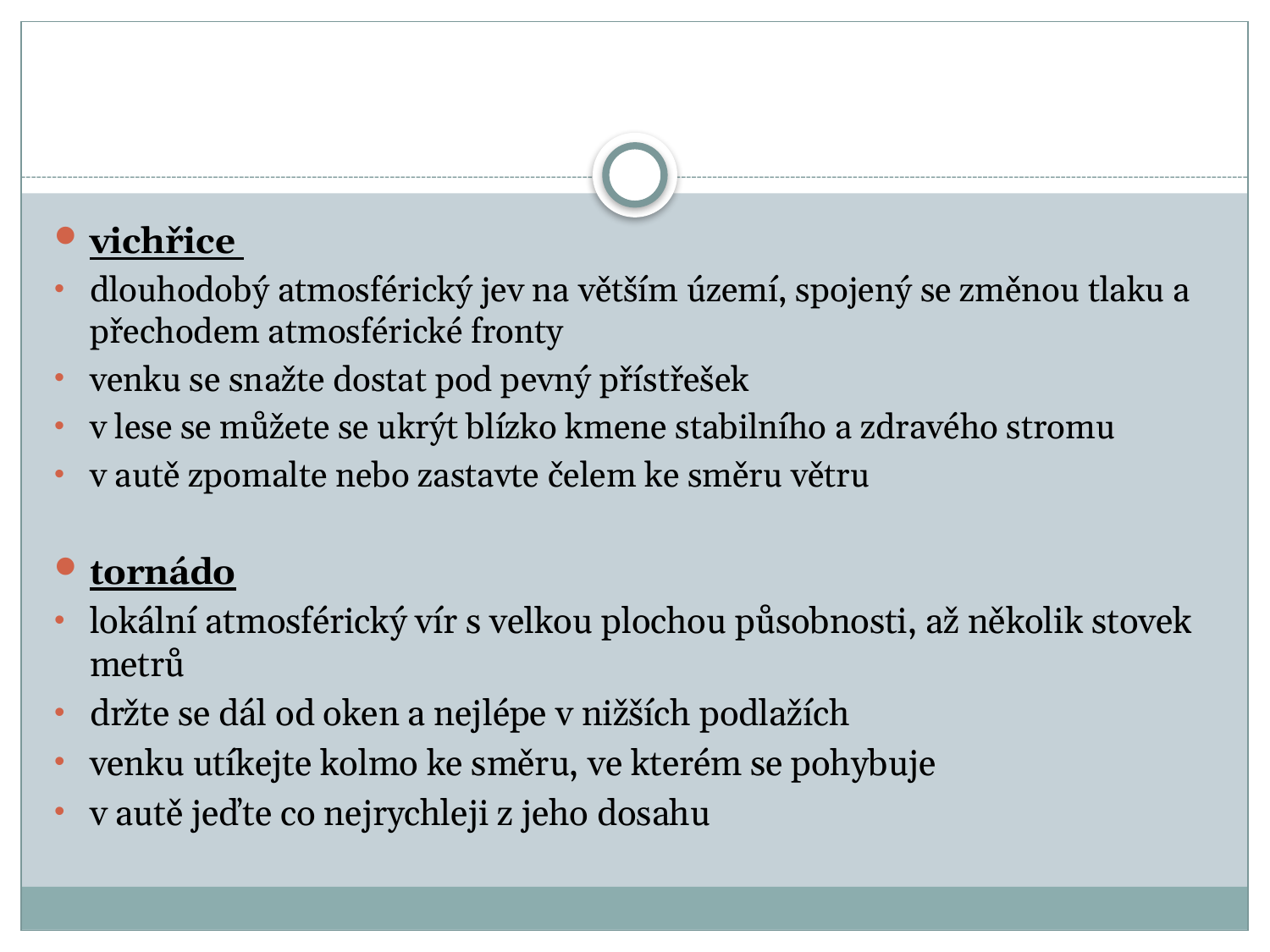

#
vichřice
dlouhodobý atmosférický jev na větším území, spojený se změnou tlaku a přechodem atmosférické fronty
venku se snažte dostat pod pevný přístřešek
v lese se můžete se ukrýt blízko kmene stabilního a zdravého stromu
v autě zpomalte nebo zastavte čelem ke směru větru

tornádo
lokální atmosférický vír s velkou plochou působnosti, až několik stovek metrů
držte se dál od oken a nejlépe v nižších podlažích
venku utíkejte kolmo ke směru, ve kterém se pohybuje
v autě jeďte co nejrychleji z jeho dosahu